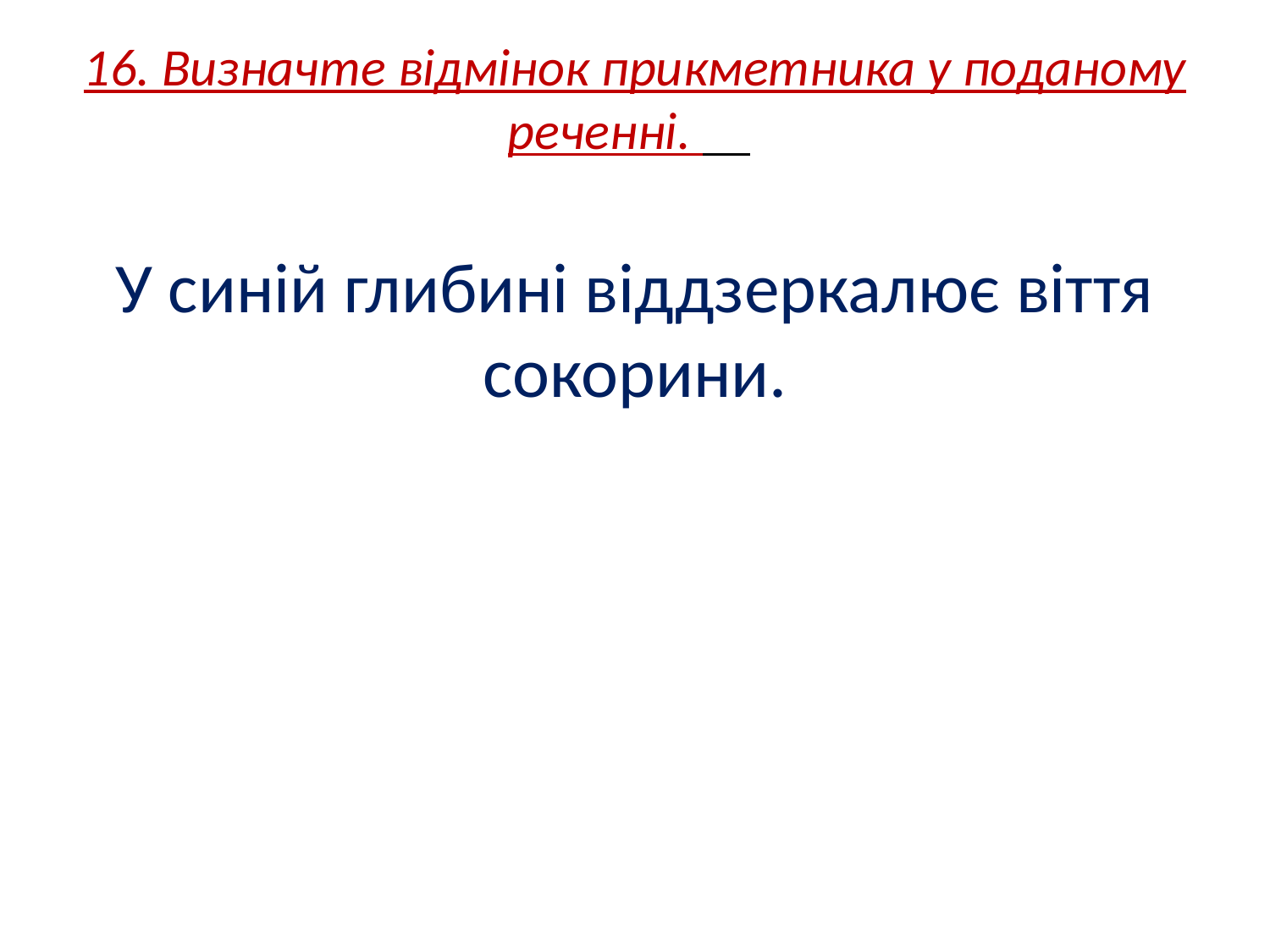

# 16. Визначте відмінок прикметника у поданому реченні.
У синій глибині віддзеркалює віття сокорини.